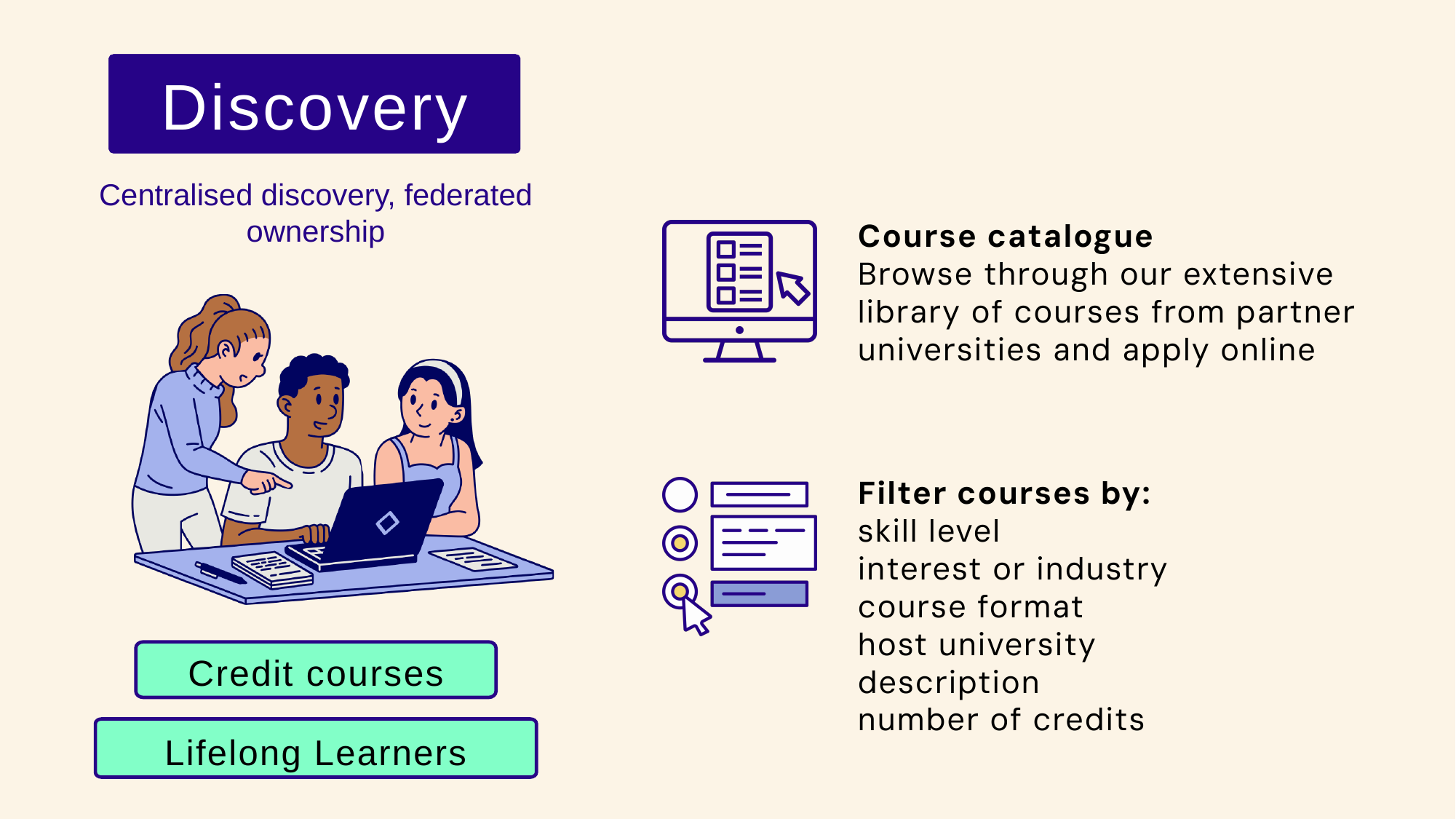

Discovery
Centralised discovery, federated ownership
Course catalogue
Browse through our extensive library of courses from partner universities and apply online

Filter courses by:
skill level
interest or industry
course format
host university
description
number of credits

Credit courses

Lifelong Learners